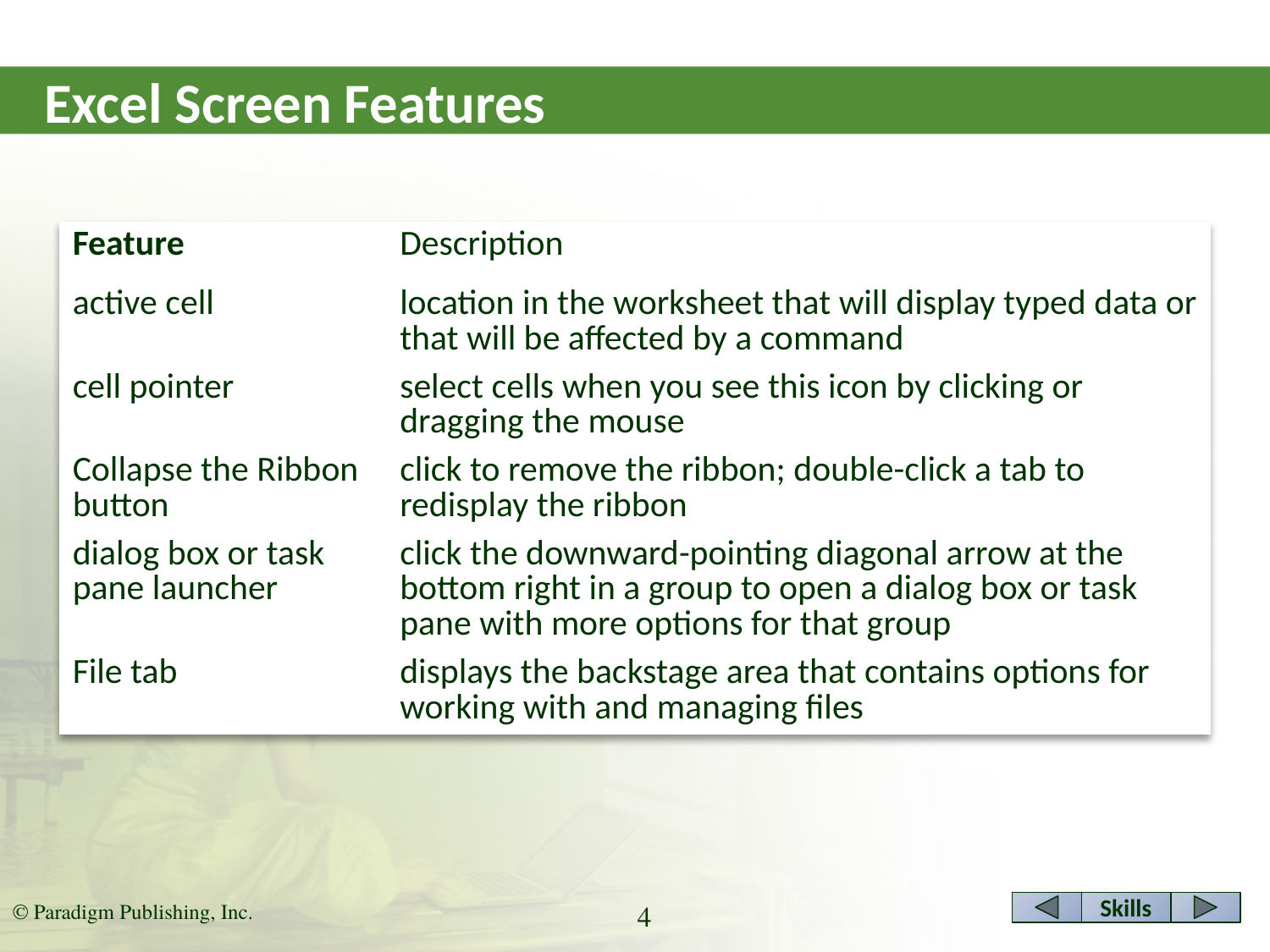

# Excel Screen Features
| Feature | Description |
| --- | --- |
| active cell | location in the worksheet that will display typed data or that will be affected by a command |
| cell pointer | select cells when you see this icon by clicking or dragging the mouse |
| Collapse the Ribbon button | click to remove the ribbon; double-click a tab to redisplay the ribbon |
| dialog box or task pane launcher | click the downward-pointing diagonal arrow at the bottom right in a group to open a dialog box or task pane with more options for that group |
| File tab | displays the backstage area that contains options for working with and managing files |